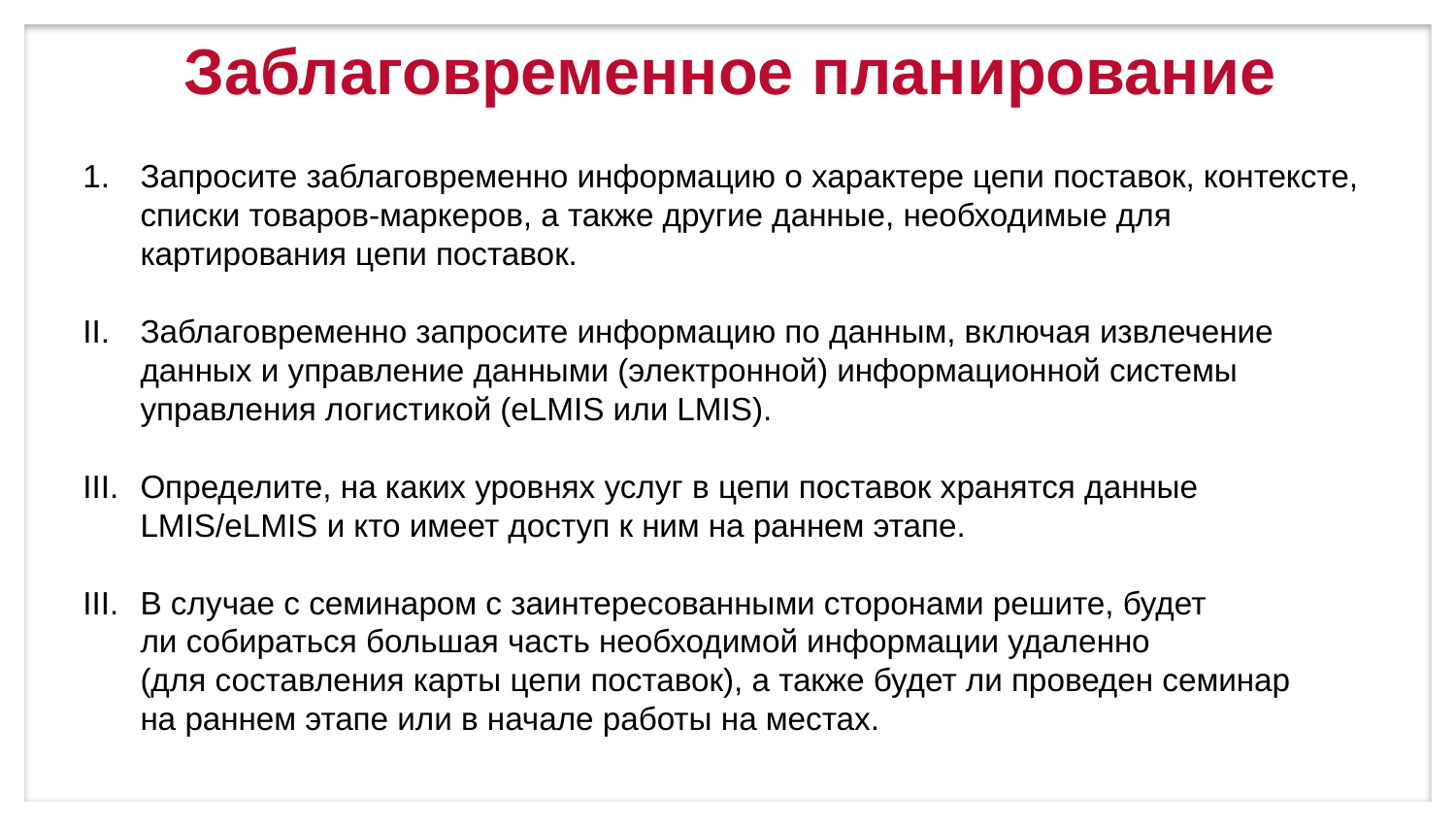

# Заблаговременное планирование
Запросите заблаговременно информацию о характере цепи поставок, контексте, списки товаров-маркеров, а также другие данные, необходимые для картирования цепи поставок.

Заблаговременно запросите информацию по данным, включая извлечение данных и управление данными (электронной) информационной системы управления логистикой (eLMIS или LMIS).

Определите, на каких уровнях услуг в цепи поставок хранятся данные LMIS/eLMIS и кто имеет доступ к ним на раннем этапе.

В случае с семинаром с заинтересованными сторонами решите, будет
ли собираться большая часть необходимой информации удаленно
(для составления карты цепи поставок), а также будет ли проведен семинар
на раннем этапе или в начале работы на местах.